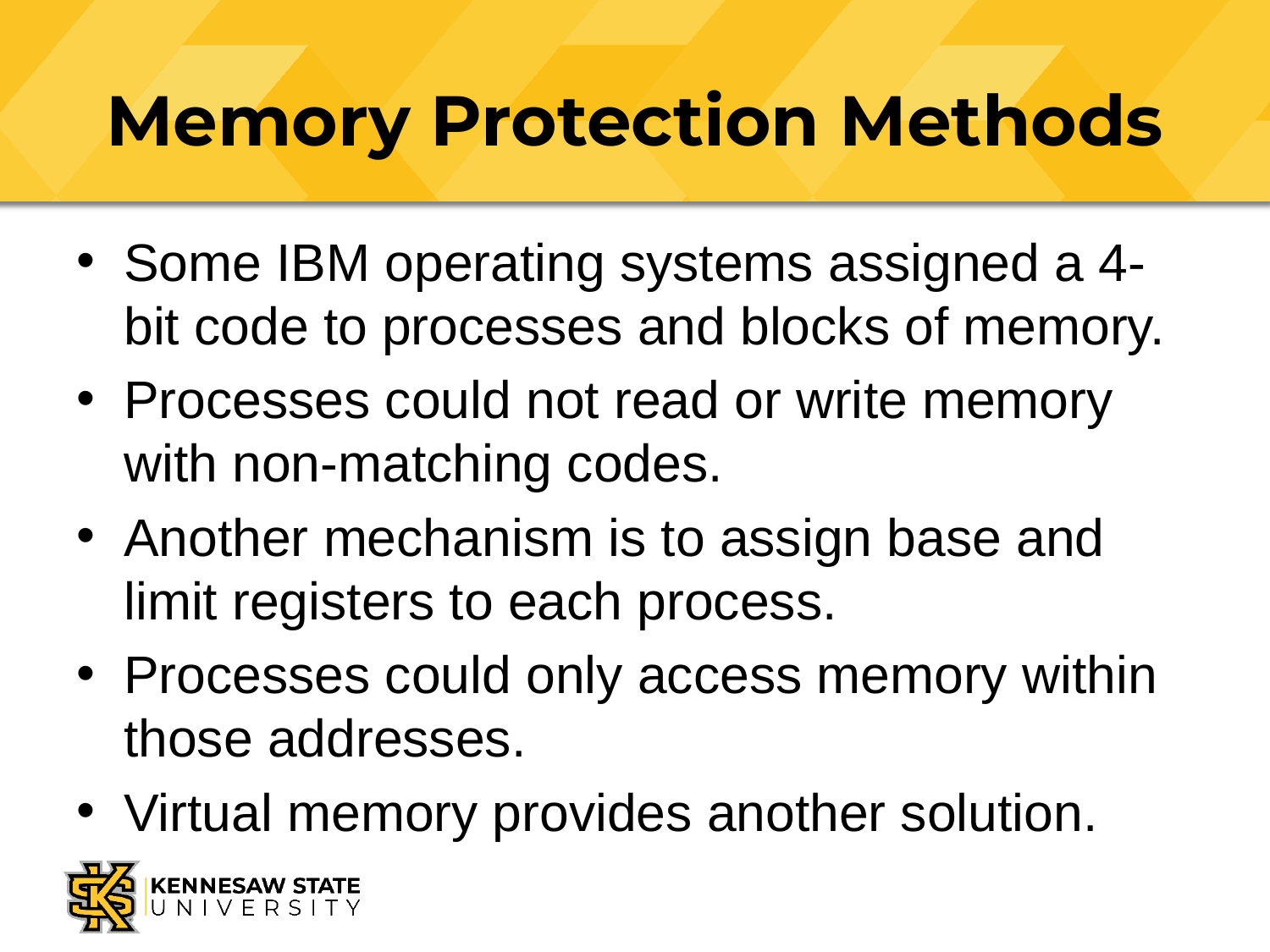

# Memory Protection Methods
Some IBM operating systems assigned a 4-bit code to processes and blocks of memory.
Processes could not read or write memory with non-matching codes.
Another mechanism is to assign base and limit registers to each process.
Processes could only access memory within those addresses.
Virtual memory provides another solution.